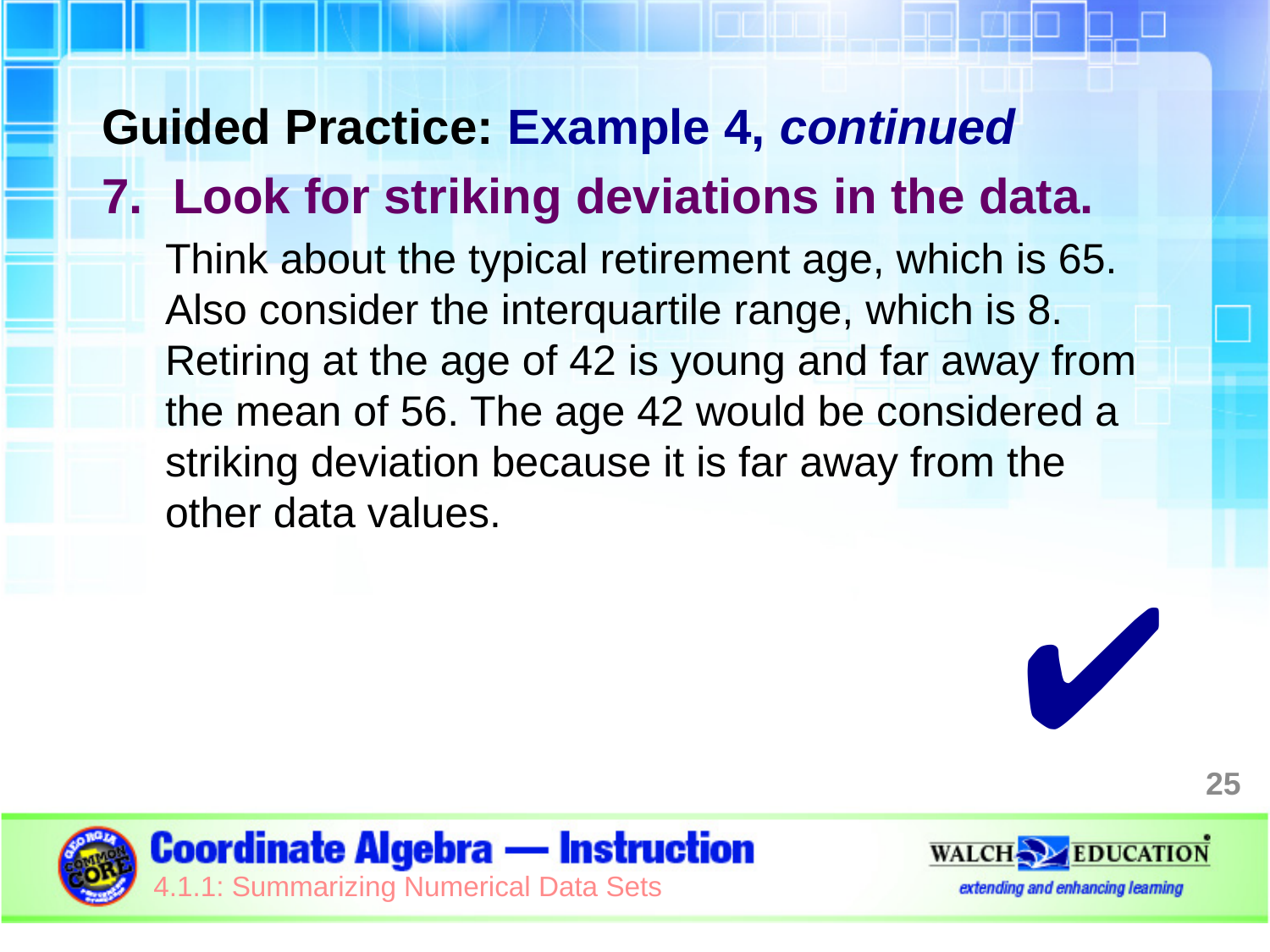

Guided Practice: Example 4, continued
Look for striking deviations in the data.
Think about the typical retirement age, which is 65. Also consider the interquartile range, which is 8. Retiring at the age of 42 is young and far away from the mean of 56. The age 42 would be considered a striking deviation because it is far away from the other data values.

✔
25
4.1.1: Summarizing Numerical Data Sets